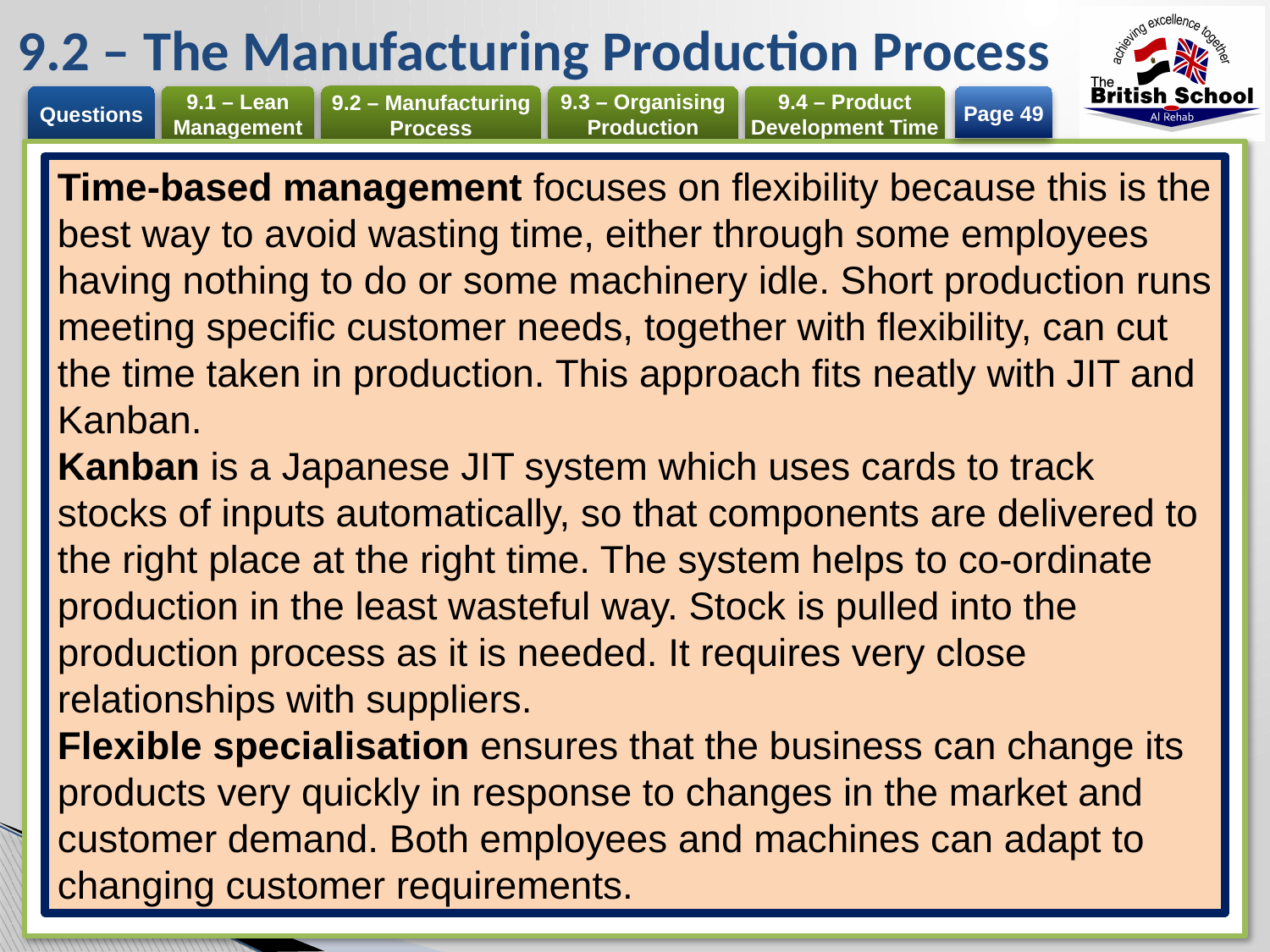

# 9.2 – The Manufacturing Production Process
Page 49
Time-based management focuses on flexibility because this is the best way to avoid wasting time, either through some employees having nothing to do or some machinery idle. Short production runs meeting specific customer needs, together with flexibility, can cut the time taken in production. This approach fits neatly with JIT and Kanban.
Kanban is a Japanese JIT system which uses cards to track stocks of inputs automatically, so that components are delivered to the right place at the right time. The system helps to co-ordinate production in the least wasteful way. Stock is pulled into the production process as it is needed. It requires very close relationships with suppliers.
Flexible specialisation ensures that the business can change its products very quickly in response to changes in the market and customer demand. Both employees and machines can adapt to changing customer requirements.